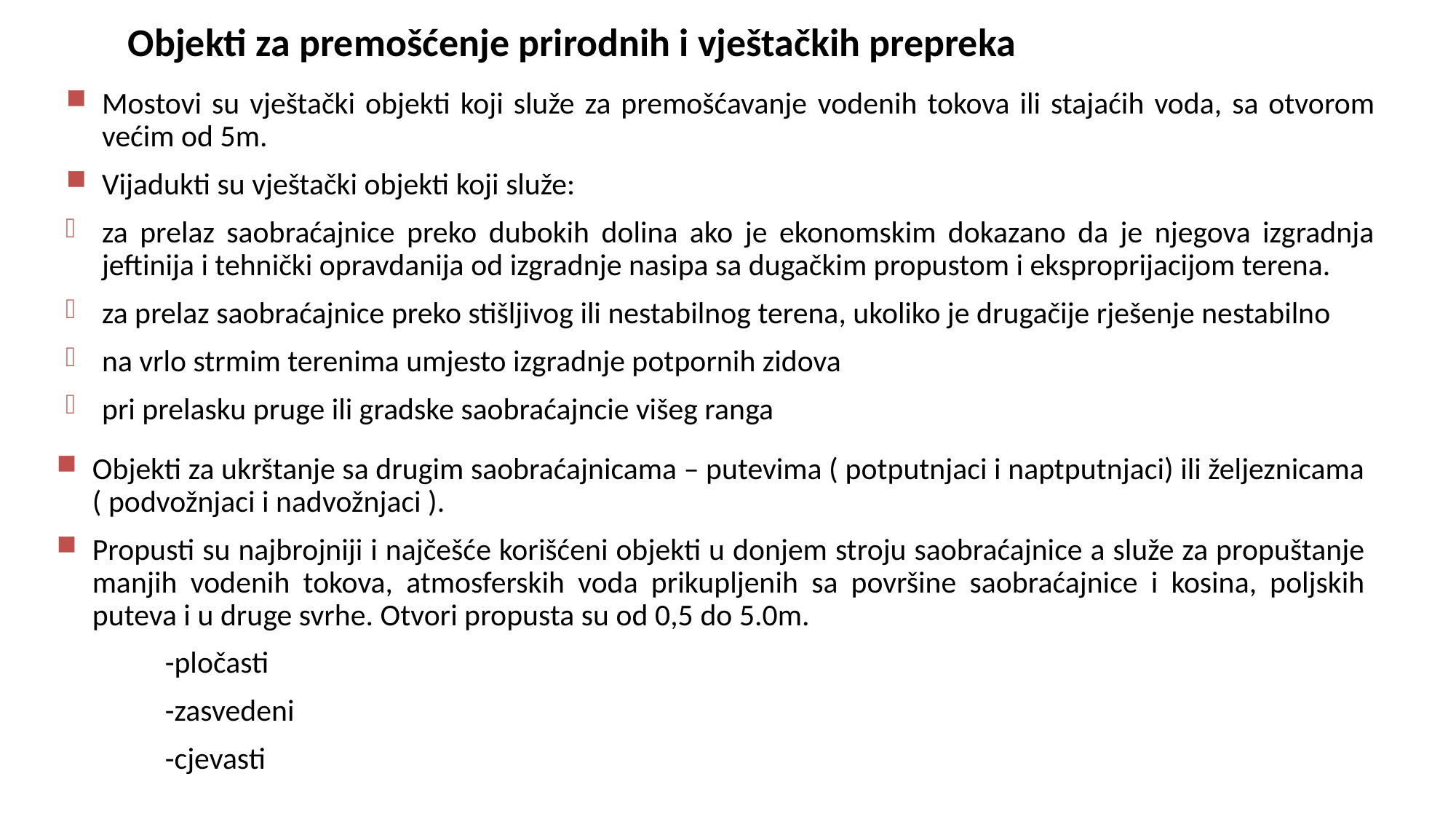

# Objekti za premošćenje prirodnih i vještačkih prepreka
Mostovi su vještački objekti koji služe za premošćavanje vodenih tokova ili stajaćih voda, sa otvorom većim od 5m.
Vijadukti su vještački objekti koji služe:
za prelaz saobraćajnice preko dubokih dolina ako je ekonomskim dokazano da je njegova izgradnja jeftinija i tehnički opravdanija od izgradnje nasipa sa dugačkim propustom i eksproprijacijom terena.
za prelaz saobraćajnice preko stišljivog ili nestabilnog terena, ukoliko je drugačije rješenje nestabilno
na vrlo strmim terenima umjesto izgradnje potpornih zidova
pri prelasku pruge ili gradske saobraćajncie višeg ranga

Objekti za ukrštanje sa drugim saobraćajnicama – putevima ( potputnjaci i naptputnjaci) ili željeznicama ( podvožnjaci i nadvožnjaci ).
Propusti su najbrojniji i najčešće korišćeni objekti u donjem stroju saobraćajnice a služe za propuštanje manjih vodenih tokova, atmosferskih voda prikupljenih sa površine saobraćajnice i kosina, poljskih puteva i u druge svrhe. Otvori propusta su od 0,5 do 5.0m.
	-pločasti
	-zasvedeni
	-cjevasti